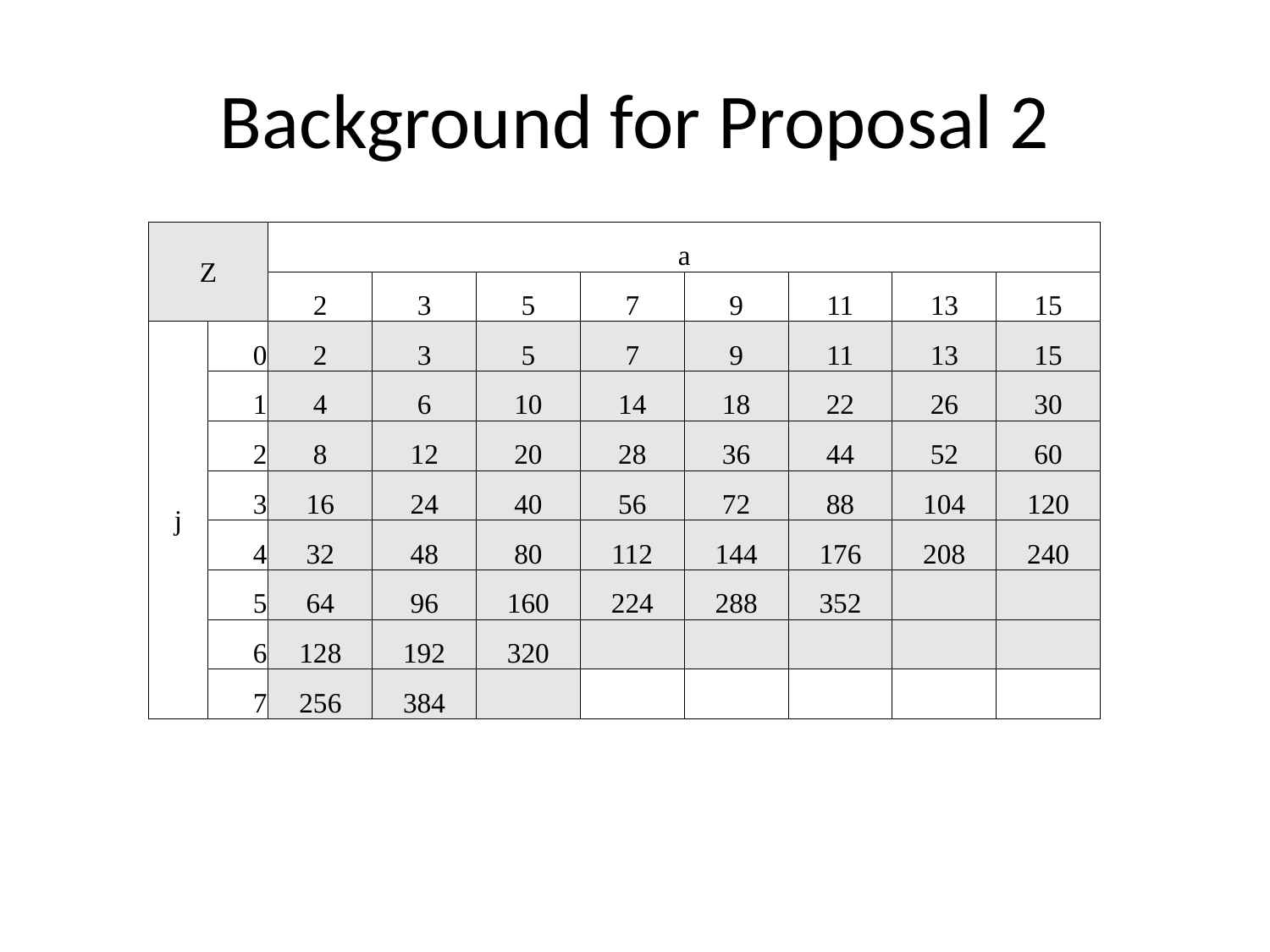

# Background for Proposal 2
| Z |  | a |  |  |  |  |  |  |  |
| --- | --- | --- | --- | --- | --- | --- | --- | --- | --- |
|  |  | 2 | 3 | 5 | 7 | 9 | 11 | 13 | 15 |
| j | 0 | 2 | 3 | 5 | 7 | 9 | 11 | 13 | 15 |
|  | 1 | 4 | 6 | 10 | 14 | 18 | 22 | 26 | 30 |
|  | 2 | 8 | 12 | 20 | 28 | 36 | 44 | 52 | 60 |
|  | 3 | 16 | 24 | 40 | 56 | 72 | 88 | 104 | 120 |
|  | 4 | 32 | 48 | 80 | 112 | 144 | 176 | 208 | 240 |
|  | 5 | 64 | 96 | 160 | 224 | 288 | 352 |  |  |
|  | 6 | 128 | 192 | 320 |  |  |  |  |  |
|  | 7 | 256 | 384 |  |  |  |  |  |  |